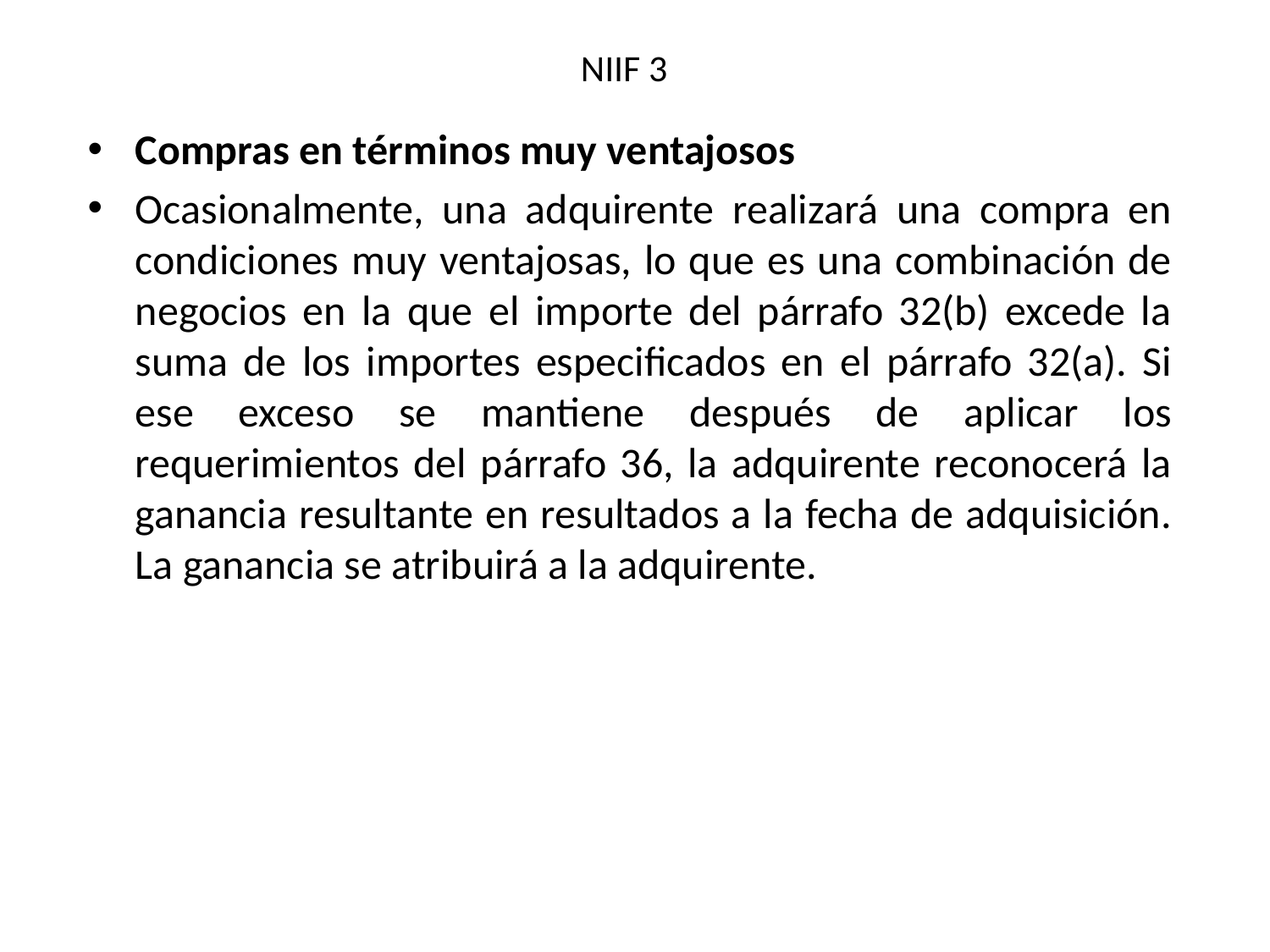

# NIIF 3
Compras en términos muy ventajosos
Ocasionalmente, una adquirente realizará una compra en condiciones muy ventajosas, lo que es una combinación de negocios en la que el importe del párrafo 32(b) excede la suma de los importes especificados en el párrafo 32(a). Si ese exceso se mantiene después de aplicar los requerimientos del párrafo 36, la adquirente reconocerá la ganancia resultante en resultados a la fecha de adquisición. La ganancia se atribuirá a la adquirente.